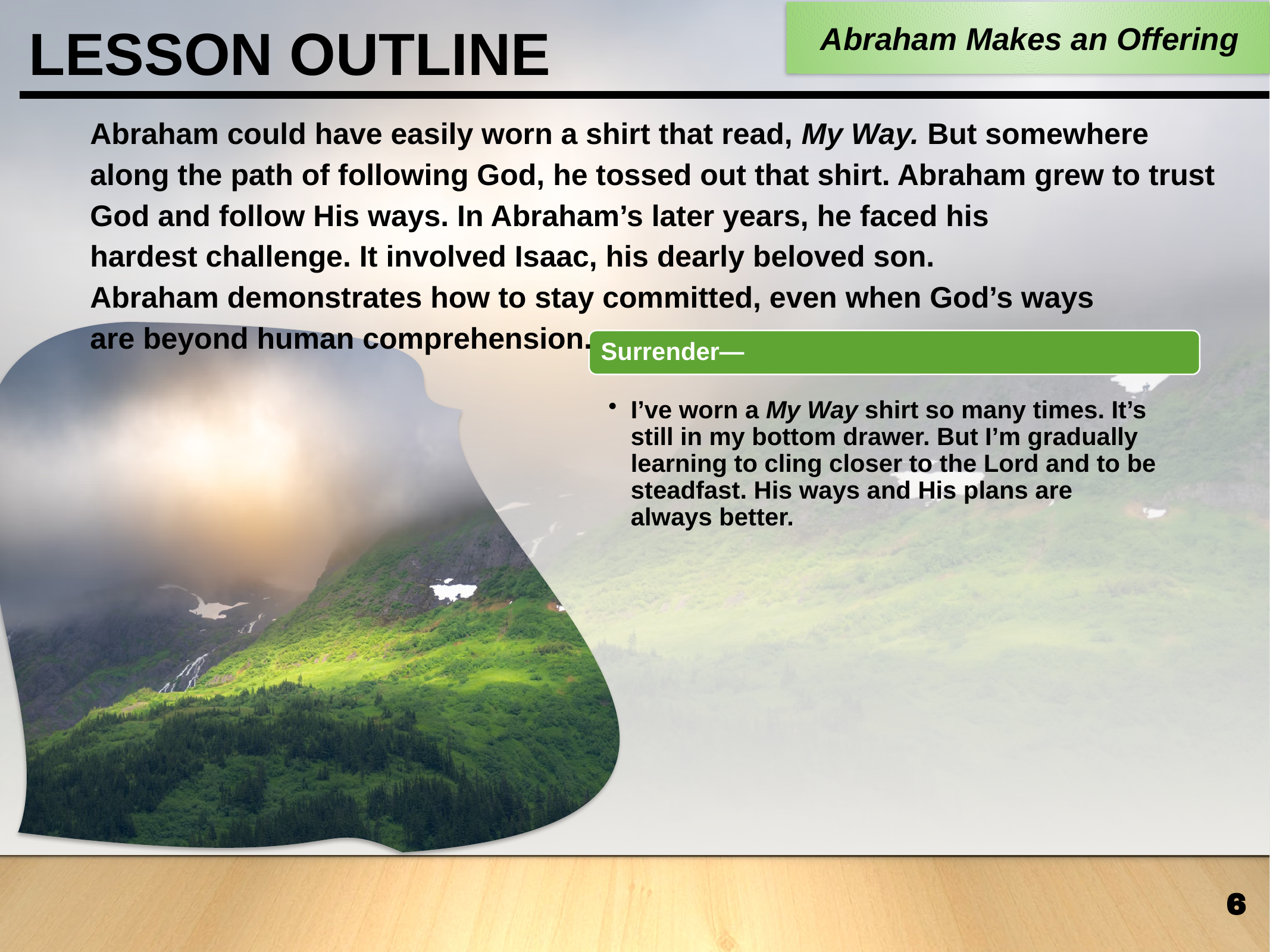

Abraham Makes an Offering
LESSON OUTLINE
Abraham could have easily worn a shirt that read, My Way. But somewhere along the path of following God, he tossed out that shirt. Abraham grew to trust God and follow His ways. In Abraham’s later years, he faced his hardest challenge. It involved Isaac, his dearly beloved son. Abraham demonstrates how to stay committed, even when God’s ways are beyond human comprehension.
Surrender—
I’ve worn a My Way shirt so many times. It’s still in my bottom drawer. But I’m gradually learning to cling closer to the Lord and to be steadfast. His ways and His plans are always better.

6